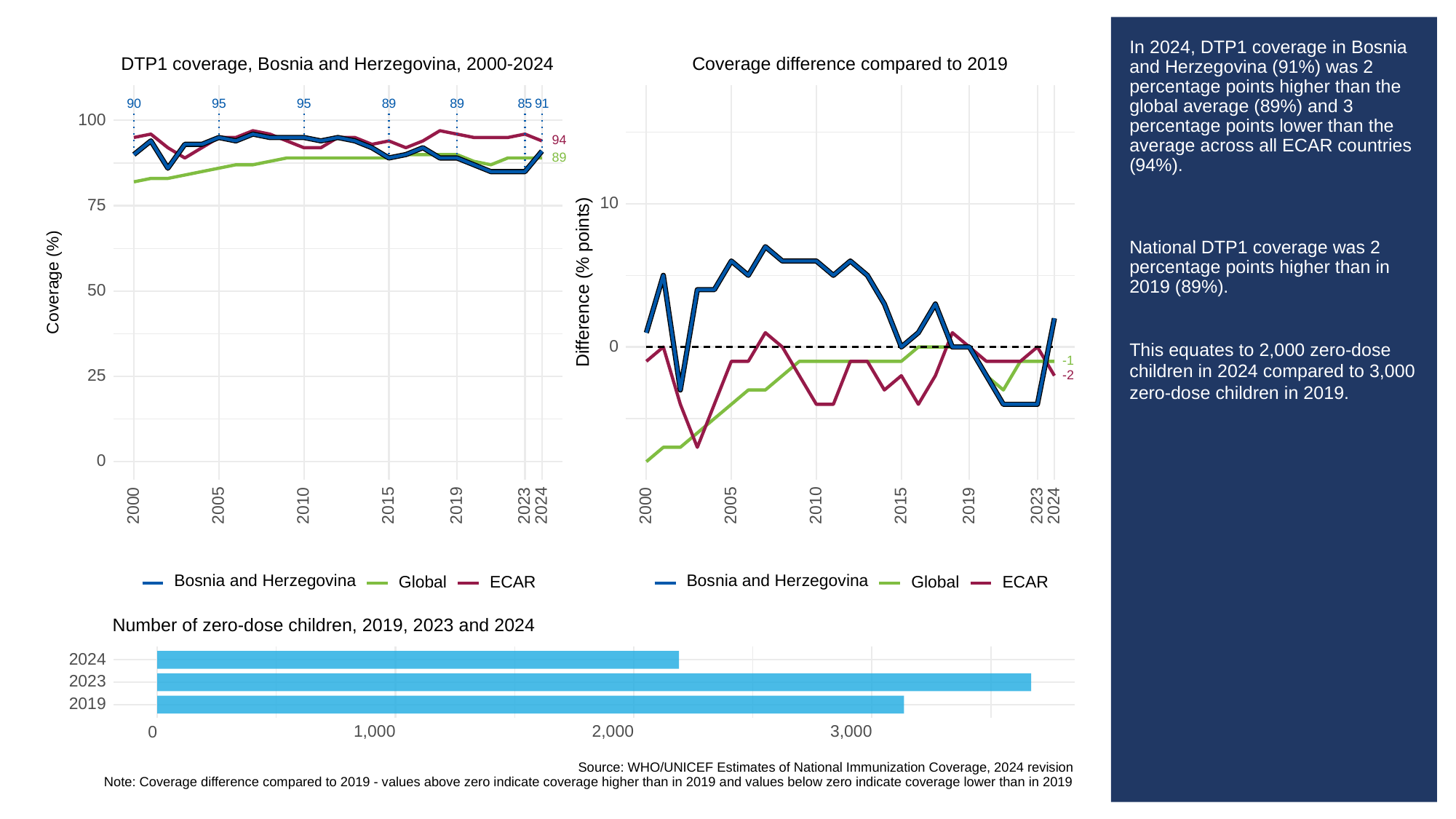

# In 2024, DTP1 coverage in Bosnia and Herzegovina (91%) was 2 percentage points higher than the global average (89%) and 3 percentage points lower than the average across all ECAR countries (94%).

National DTP1 coverage was 2 percentage points higher than in 2019 (89%).

This equates to 2,000 zero-dose children in 2024 compared to 3,000 zero-dose children in 2019.

Coverage difference compared to 2019
DTP1 coverage, Bosnia and Herzegovina, 2000-2024

90
95
95
89
89
85
91

100

94
89

10
75

Difference (% points)
Coverage (%)

50

0

-1
25
-2

0

2023
2023
2000
2005
2010
2015
2019
2024
2000
2005
2010
2015
2019
2024
Bosnia and Herzegovina
Bosnia and Herzegovina
Global
ECAR
Global
ECAR

Number of zero-dose children, 2019, 2023 and 2024

2024

2023

2019

1,000
2,000
3,000
0
Source: WHO/UNICEF Estimates of National Immunization Coverage, 2024 revision
Note: Coverage difference compared to 2019 - values above zero indicate coverage higher than in 2019 and values below zero indicate coverage lower than in 2019